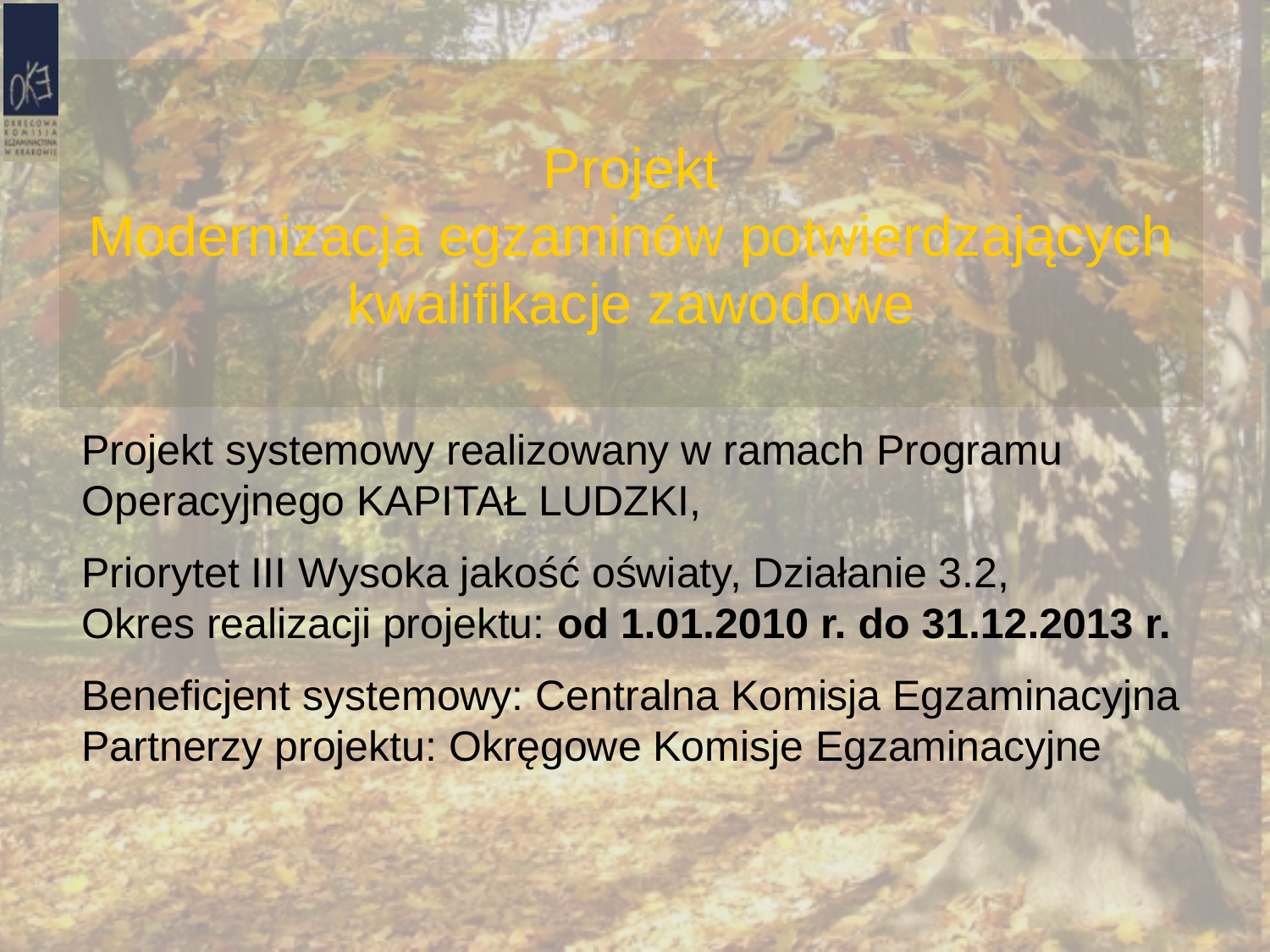

# Projekt Modernizacja egzaminów potwierdzających kwalifikacje zawodowe
Projekt systemowy realizowany w ramach Programu Operacyjnego KAPITAŁ LUDZKI,
Priorytet III Wysoka jakość oświaty, Działanie 3.2,
Okres realizacji projektu: od 1.01.2010 r. do 31.12.2013 r.
Beneficjent systemowy: Centralna Komisja Egzaminacyjna Partnerzy projektu: Okręgowe Komisje Egzaminacyjne